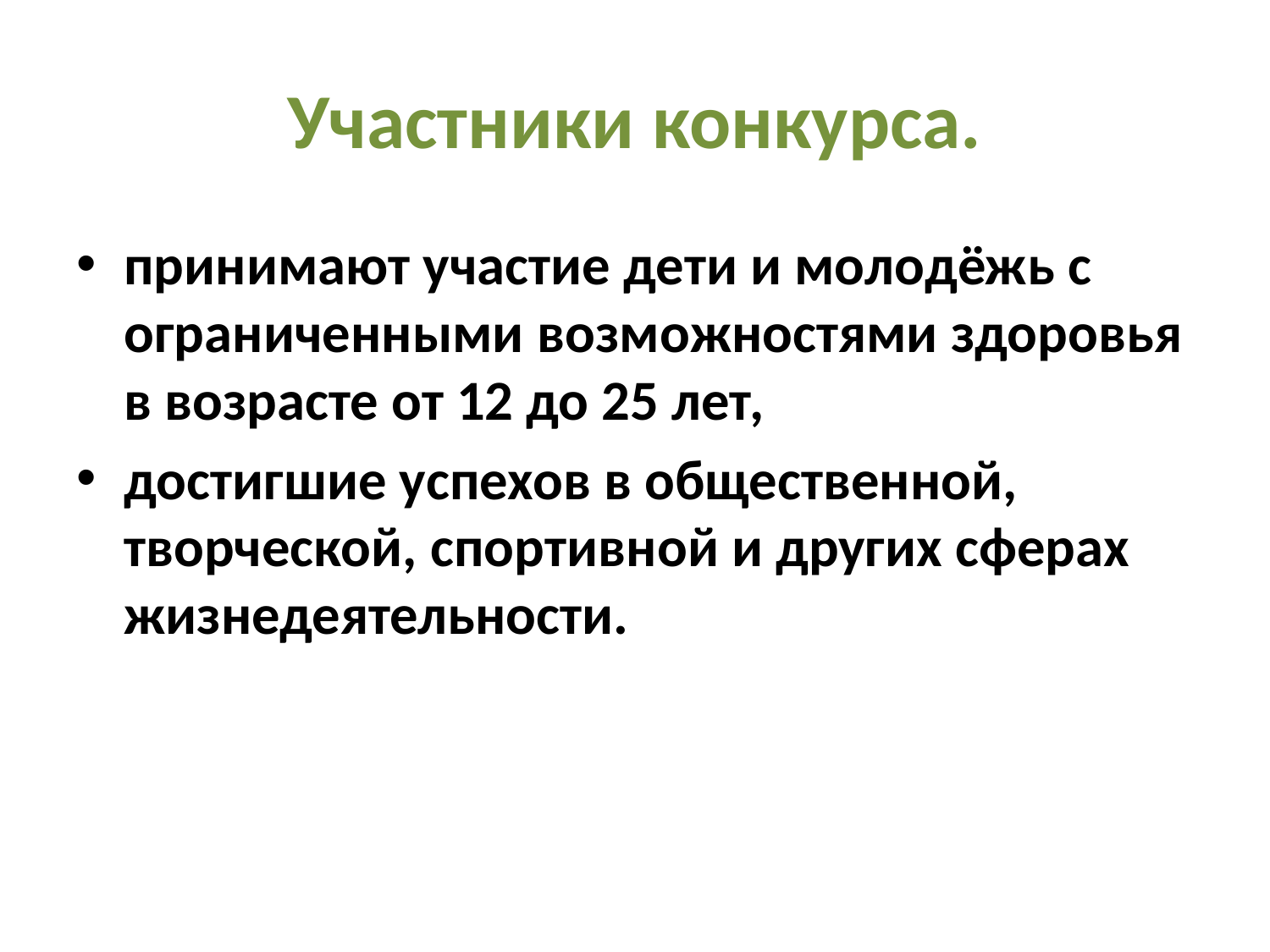

# Участники конкурса.
принимают участие дети и молодёжь с ограниченными возможностями здоровья в возрасте от 12 до 25 лет,
достигшие успехов в общественной, творческой, спортивной и других сферах жизнедеятельности.